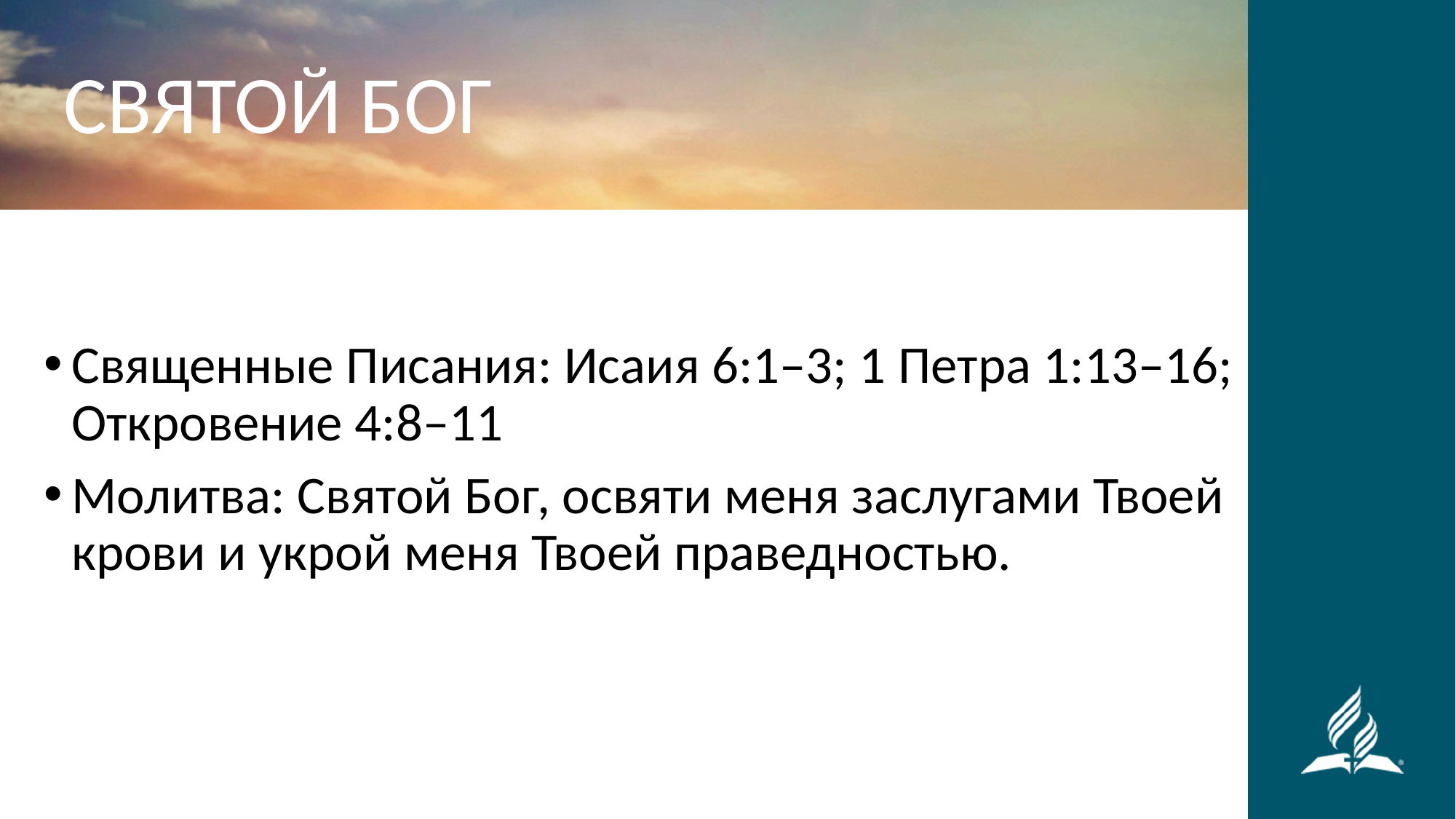

СВЯТОЙ БОГ

Священные Писания: Исаия 6:1–3; 1 Петра 1:13–16; Откровение 4:8–11
Молитва: Святой Бог, освяти меня заслугами Твоей крови и укрой меня Твоей праведностью.